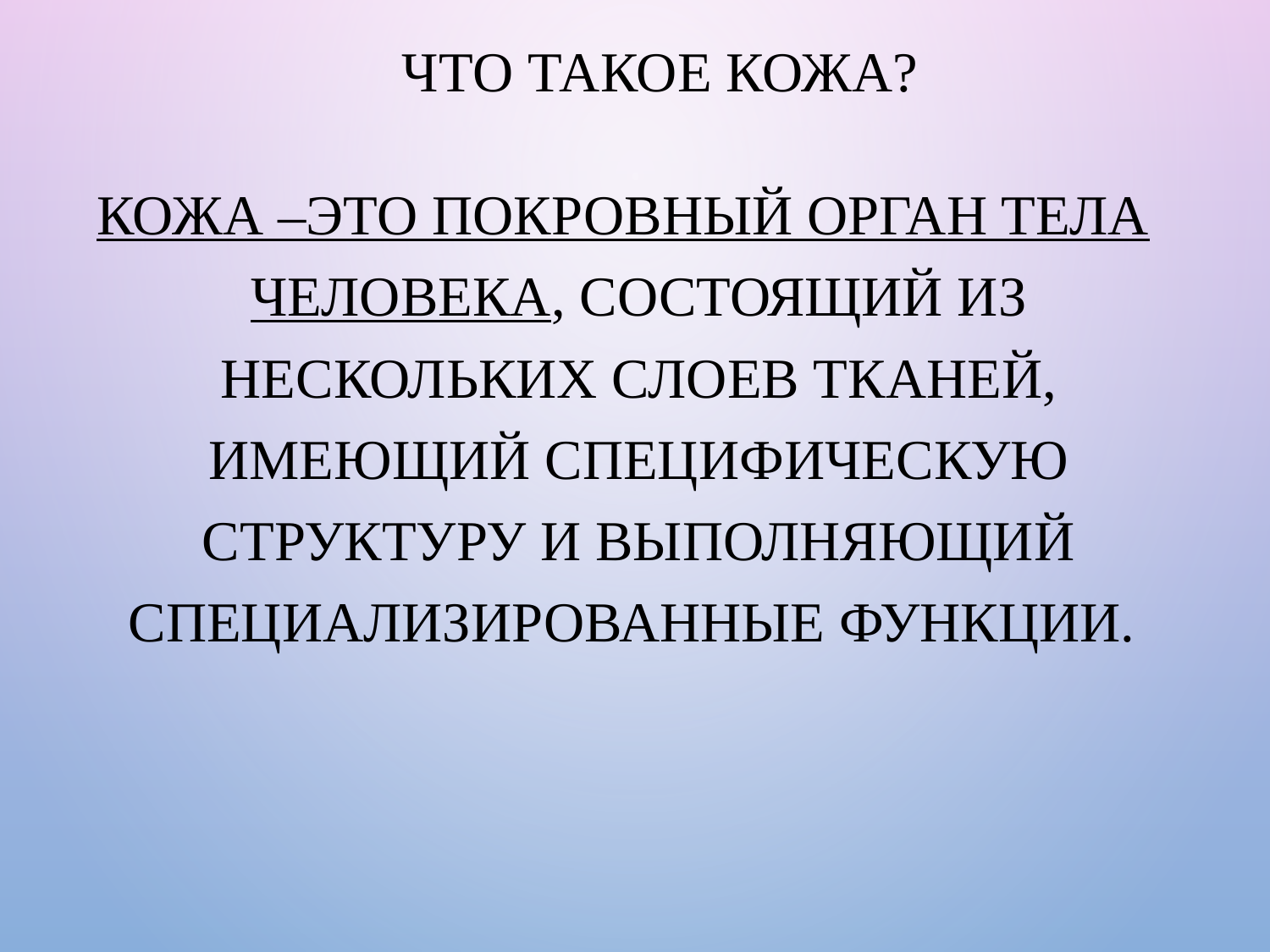

# Что такое кожа?
Кожа –это покровный орган тела человека, состоящий из нескольких слоев тканей, имеющий специфическую структуру и выполняющий специализированные функции.